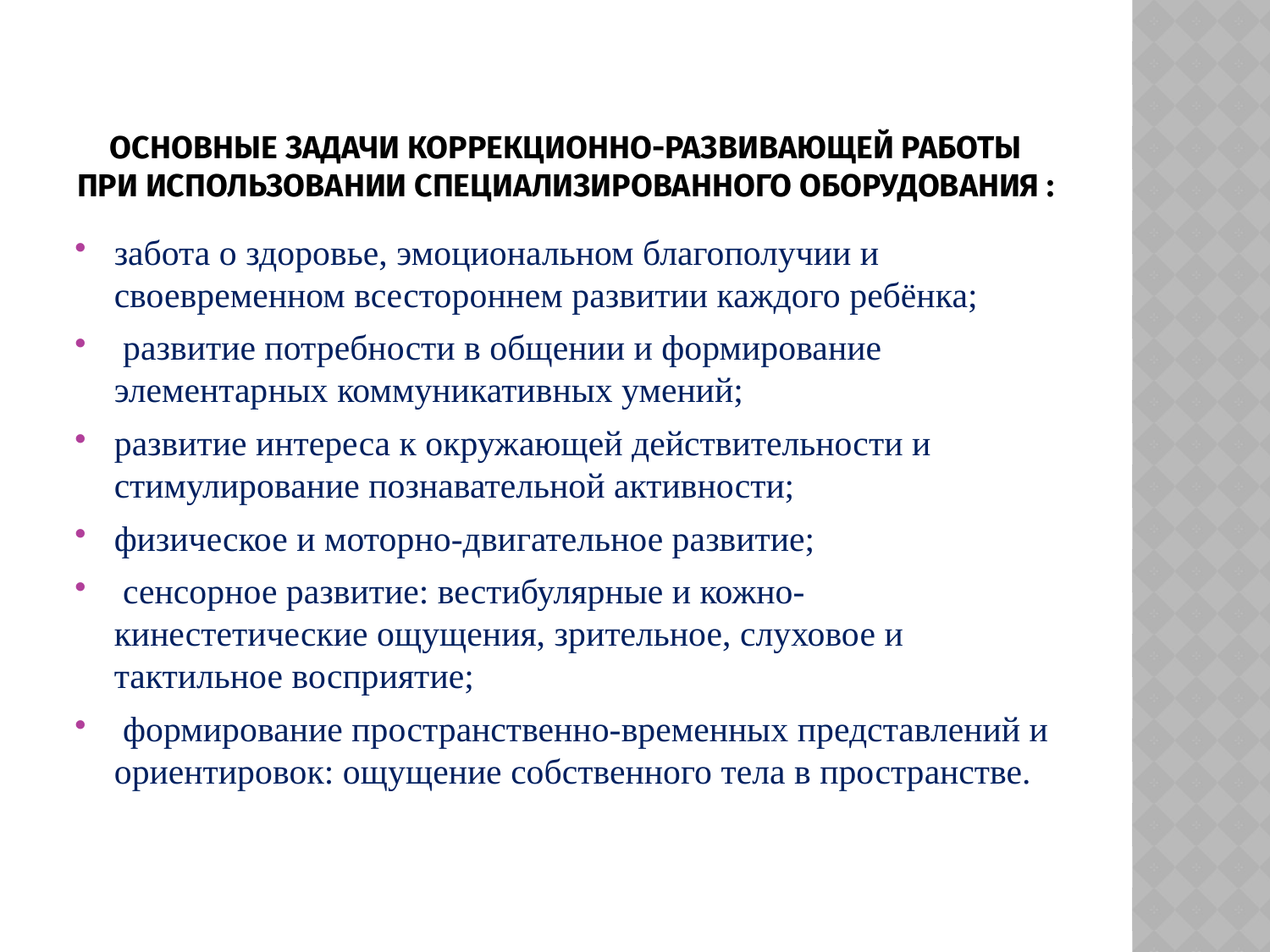

# Основные задачи коррекционно-развивающей работы при использовании специализированного оборудования :
забота о здоровье, эмоциональном благополучии и своевременном всестороннем развитии каждого ребёнка;
 развитие потребности в общении и формирование элементарных коммуникативных умений;
развитие интереса к окружающей действительности и стимулирование познавательной активности;
физическое и моторно-двигательное развитие;
 сенсорное развитие: вестибулярные и кожно-кинестетические ощущения, зрительное, слуховое и тактильное восприятие;
 формирование пространственно-временных представлений и ориентировок: ощущение собственного тела в пространстве.